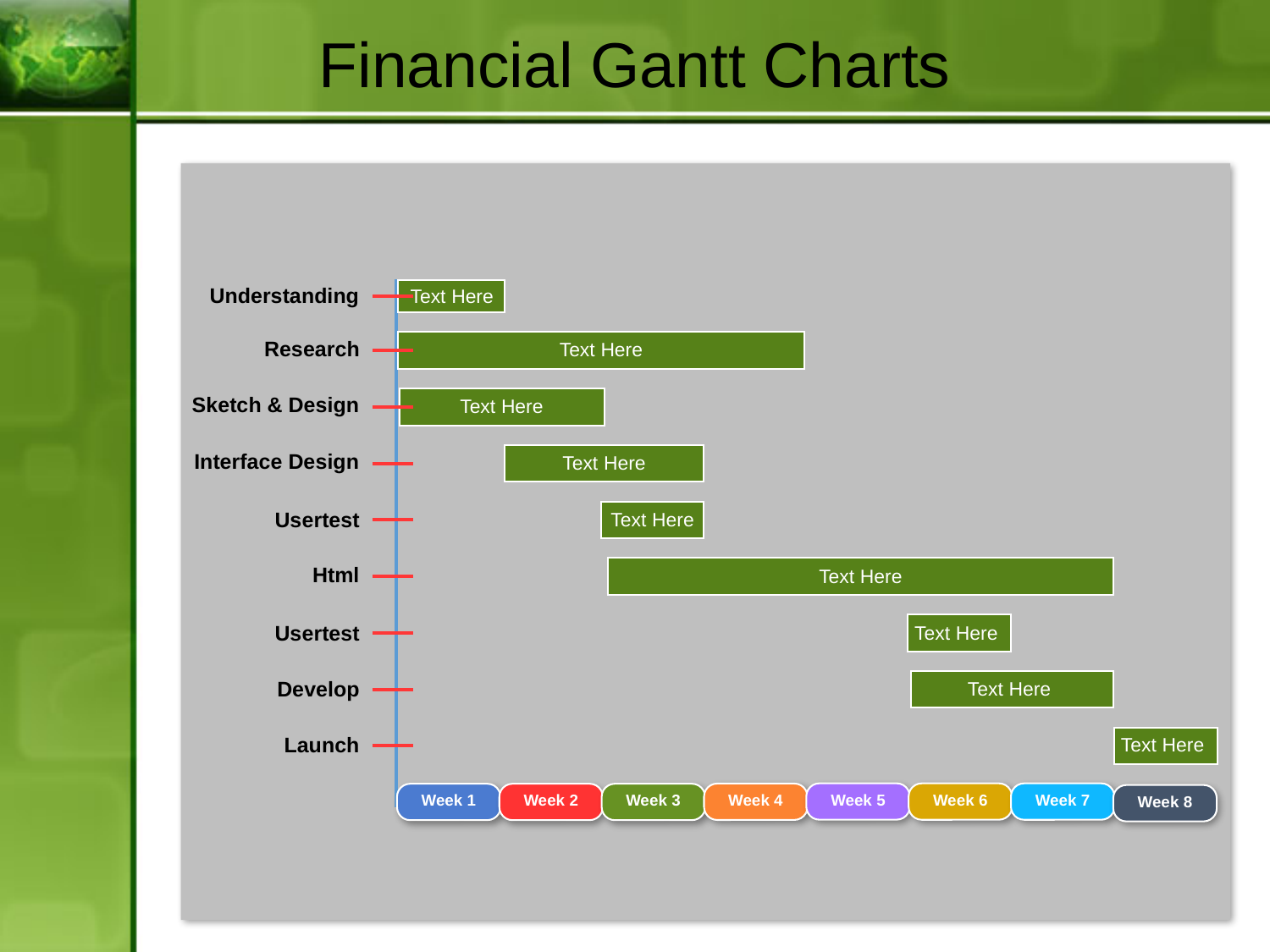

Financial Gantt Charts

Understanding
Research
Sketch & Design
Interface Design
Usertest
Html
Usertest
Develop
Launch
Text Here
Text Here
Text Here
Text Here
Text Here
Text Here
Text Here
Text Here
Text Here
Week 5
Week 6
Week 7
Week 4
Week 1
Week 2
Week 3
Week 8